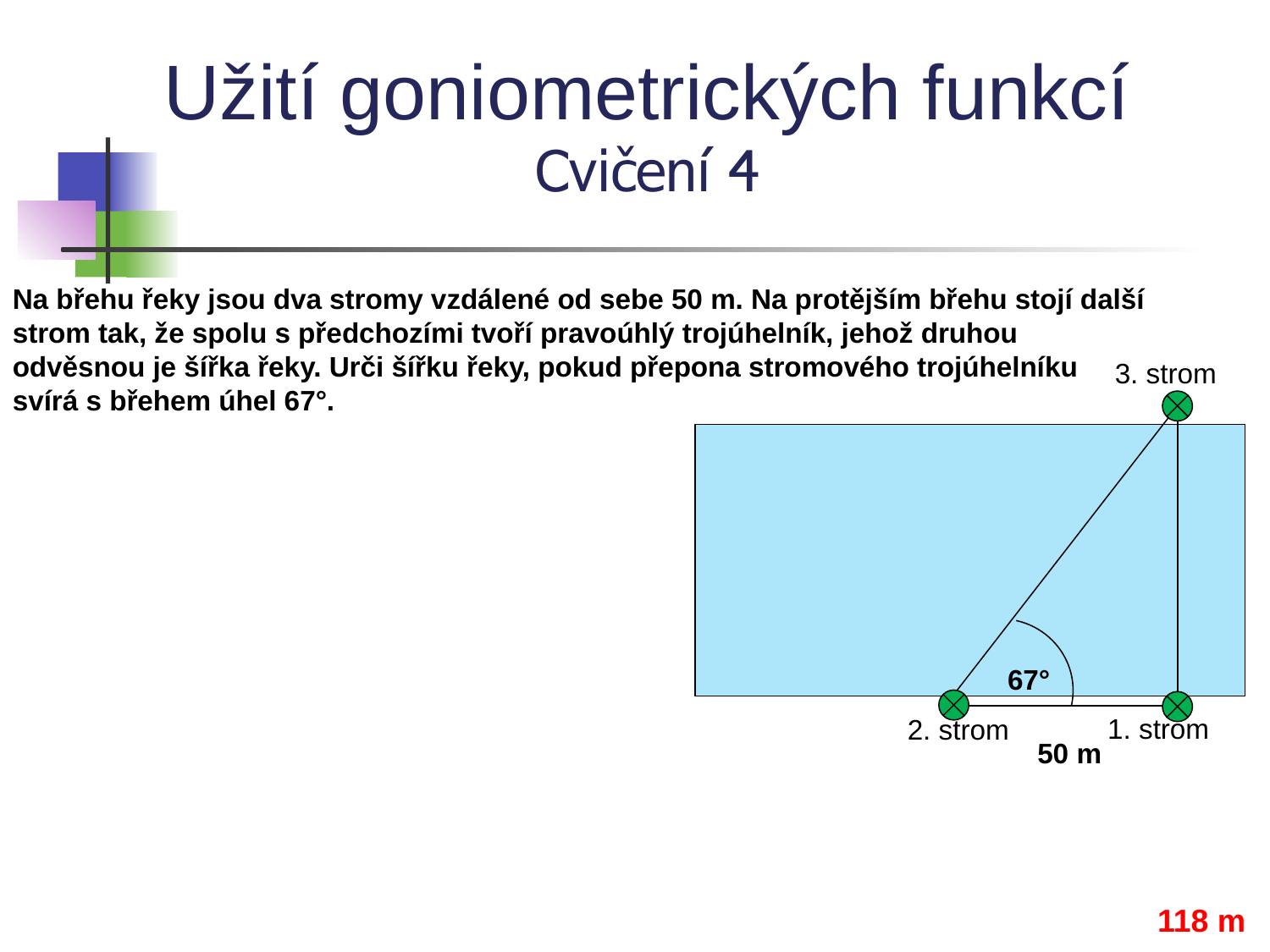

Užití goniometrických funkcí
Cvičení 4
Na břehu řeky jsou dva stromy vzdálené od sebe 50 m. Na protějším břehu stojí další
strom tak, že spolu s předchozími tvoří pravoúhlý trojúhelník, jehož druhou
odvěsnou je šířka řeky. Urči šířku řeky, pokud přepona stromového trojúhelníku
svírá s břehem úhel 67°.
3. strom

67°

1. strom
2. strom
50 m
118 m